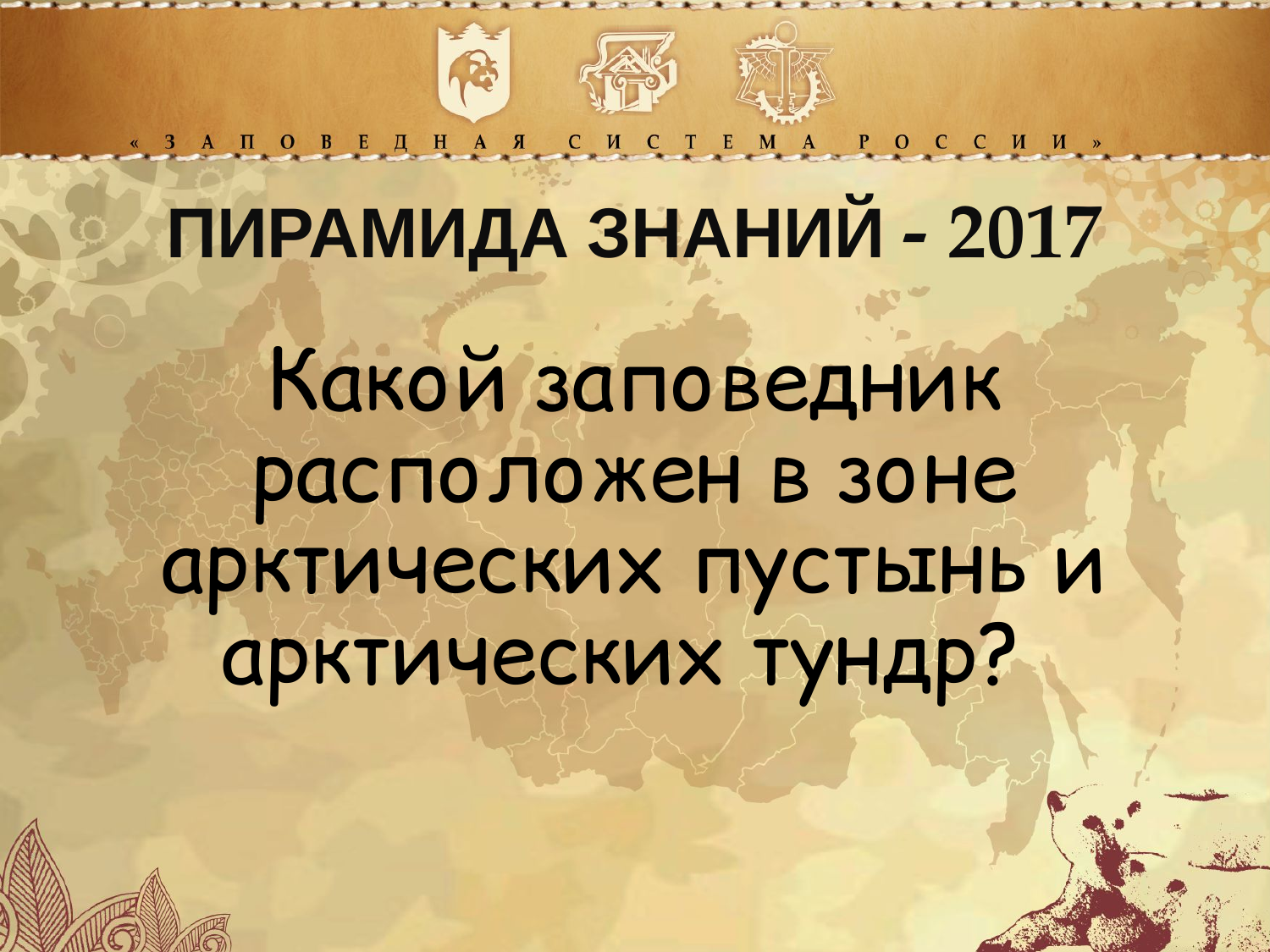

ПИРАМИДА ЗНАНИЙ - 2017
Какой заповедник расположен в зоне арктических пустынь и арктических тундр?